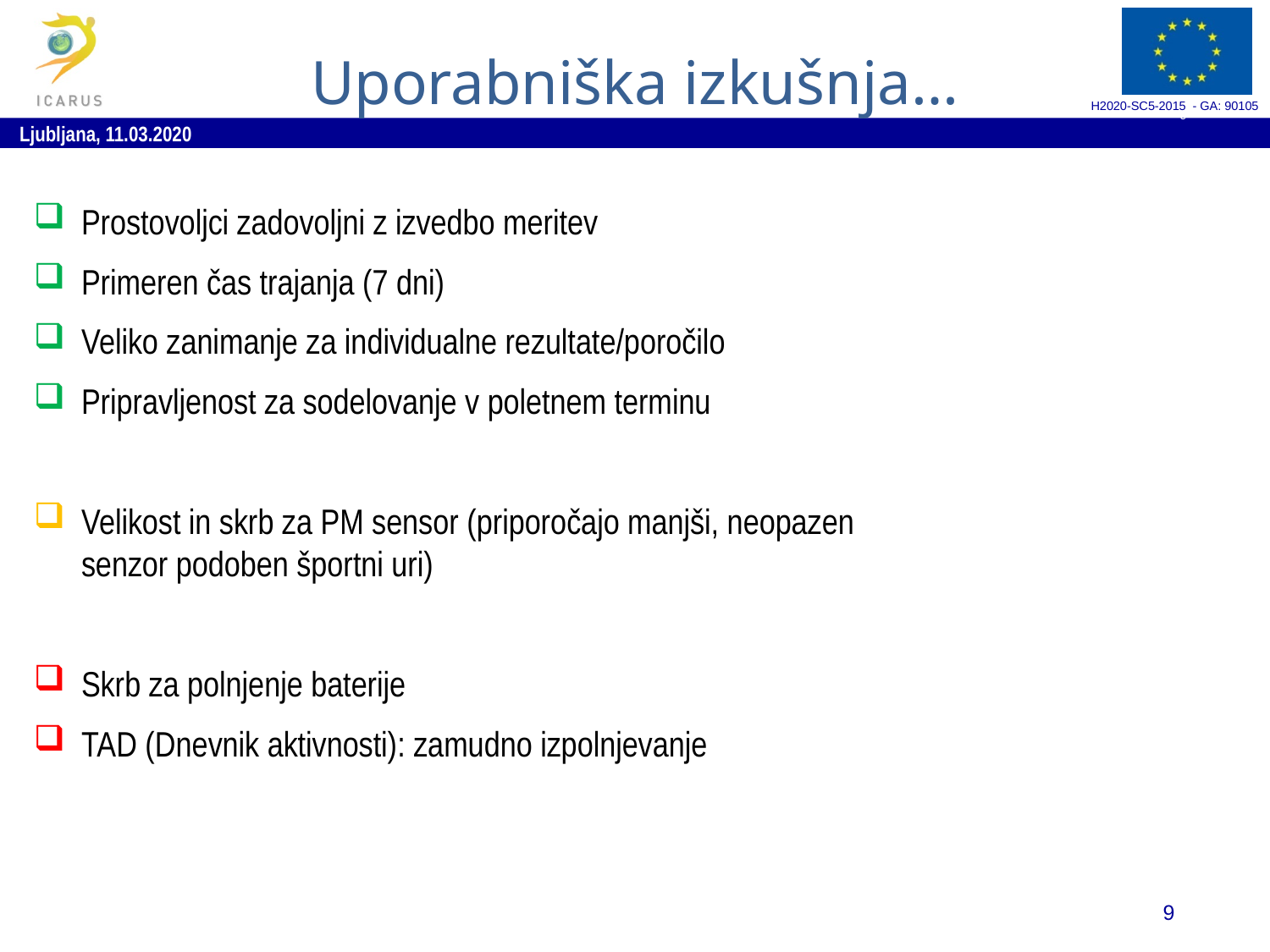

# Uporabniška izkušnja…
Prostovoljci zadovoljni z izvedbo meritev
Primeren čas trajanja (7 dni)
Veliko zanimanje za individualne rezultate/poročilo
Pripravljenost za sodelovanje v poletnem terminu

Velikost in skrb za PM sensor (priporočajo manjši, neopazen senzor podoben športni uri)

Skrb za polnjenje baterije
TAD (Dnevnik aktivnosti): zamudno izpolnjevanje